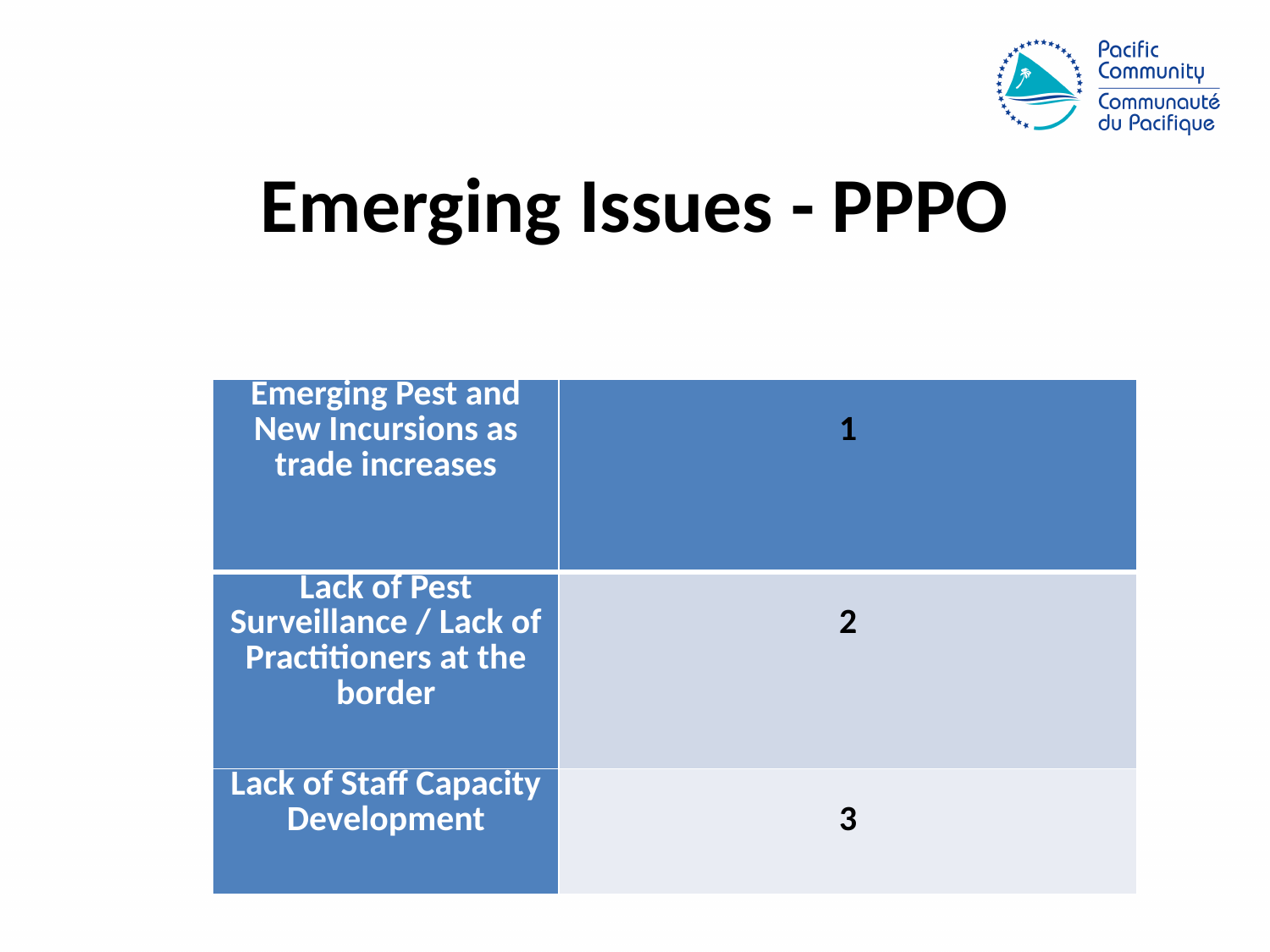

# Emerging Issues - PPPO
| Emerging Pest and New Incursions as trade increases | 1 |
| --- | --- |
| Lack of Pest Surveillance / Lack of Practitioners at the border | 2 |
| Lack of Staff Capacity Development | 3 |